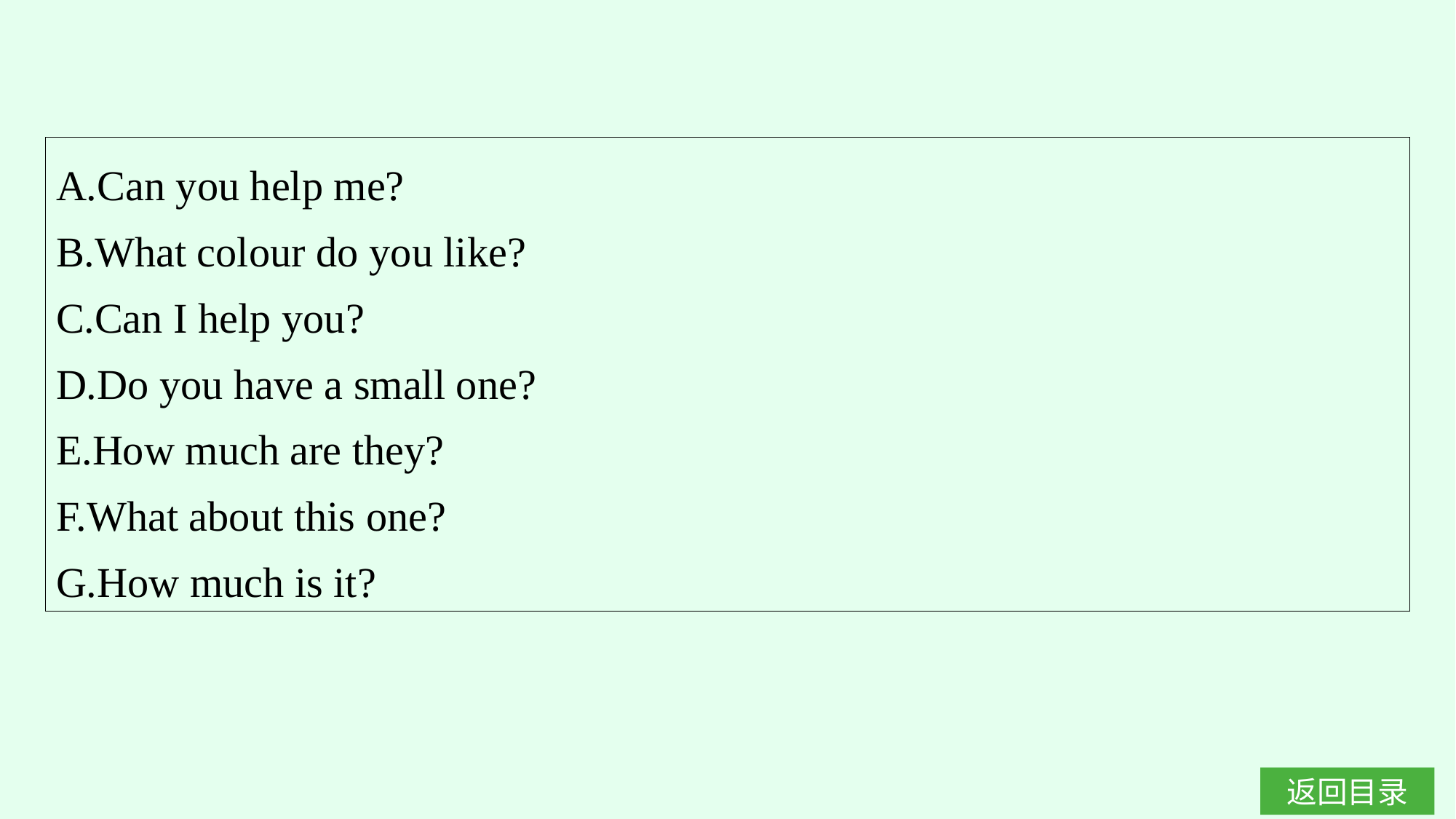

A.Can you help me?
B.What colour do you like?
C.Can I help you?
D.Do you have a small one?
E.How much are they?
F.What about this one?
G.How much is it?